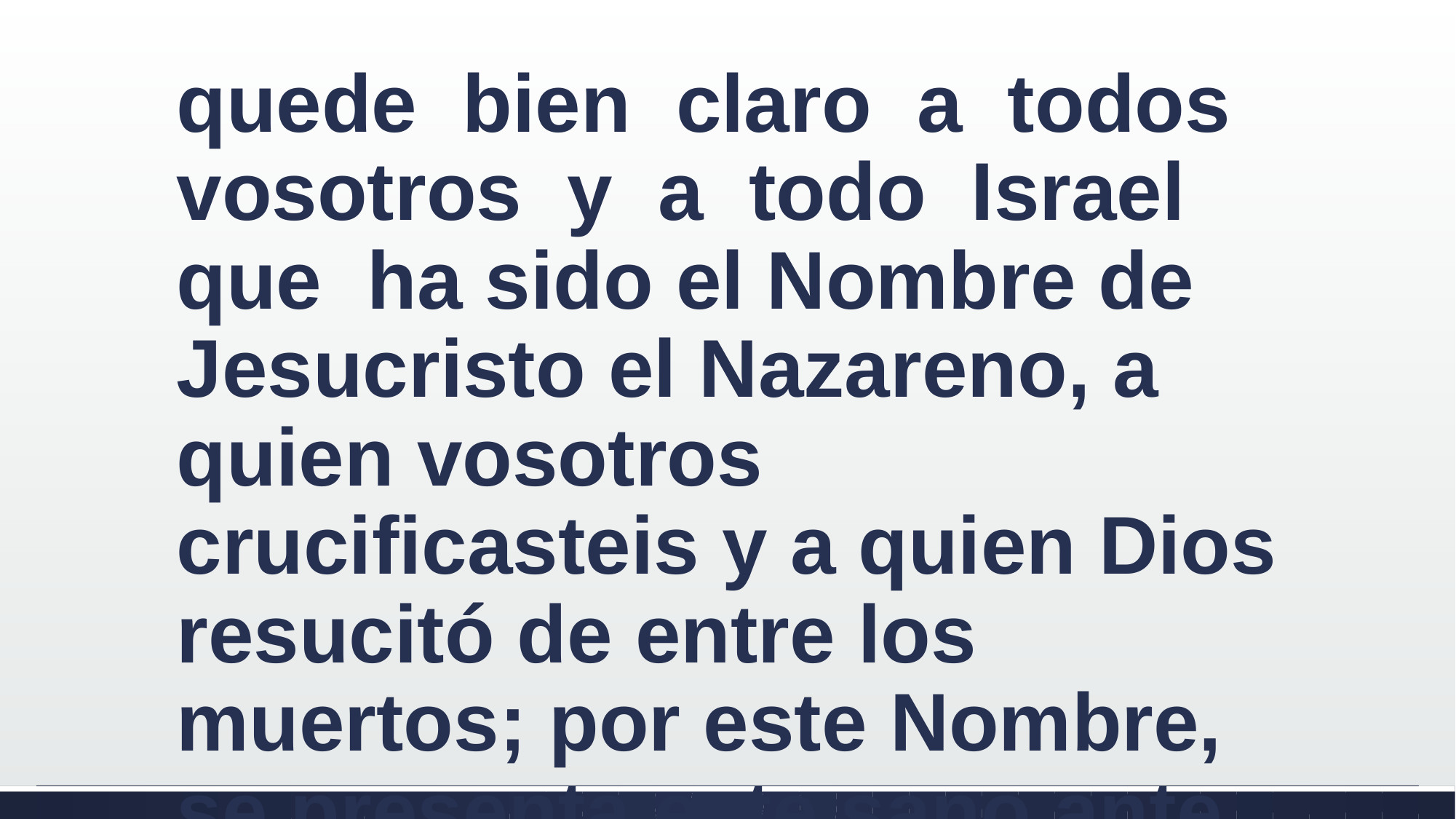

#
quede  bien  claro  a  todos  vosotros  y  a  todo  Israel  que  ha sido el Nombre de Jesucristo el Nazareno, a quien vosotros crucificasteis y a quien Dios resucitó de entre los muertos; por este Nombre, se presenta este sano ante vosotros.